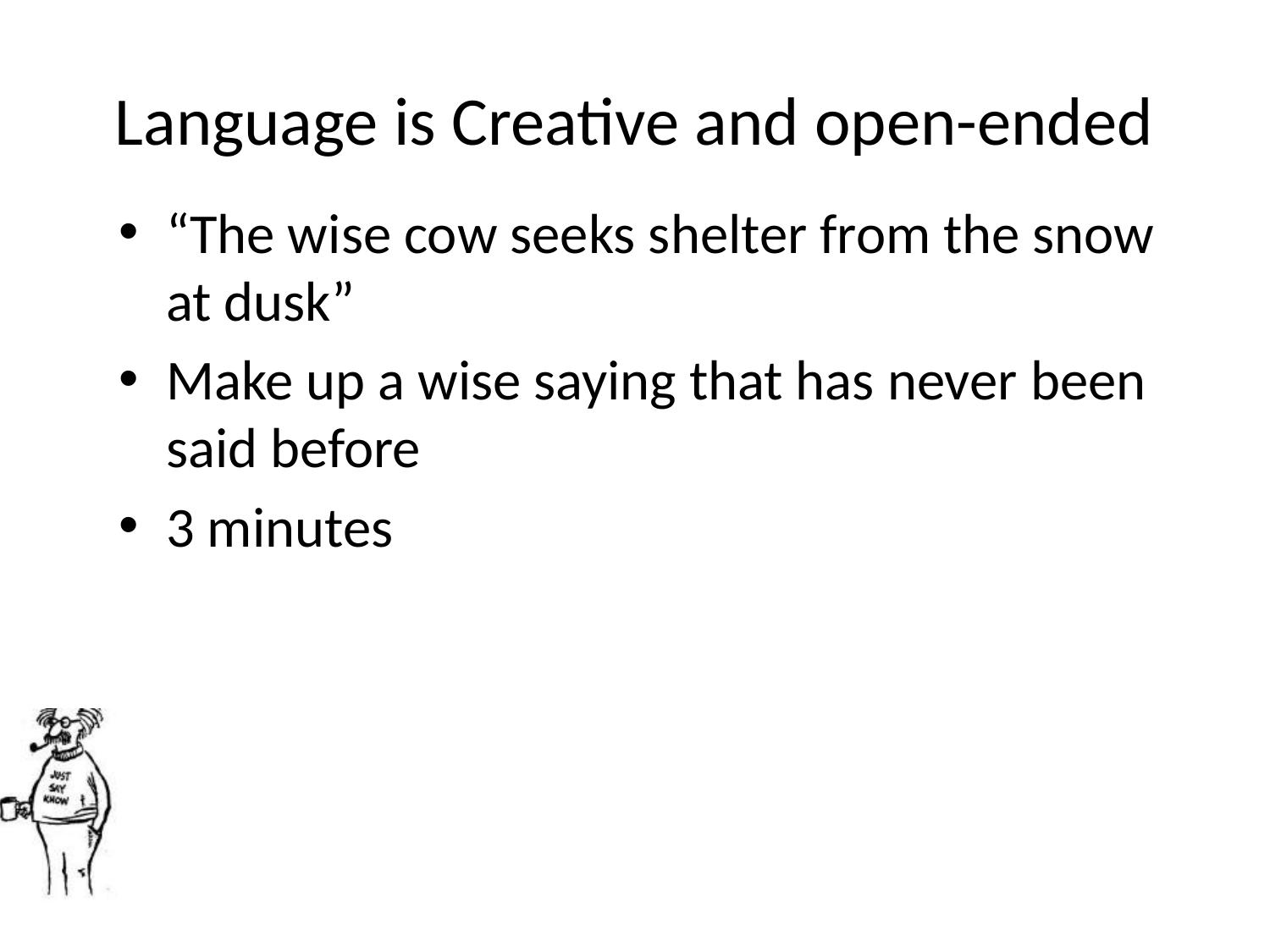

# Language is Creative and open-ended
“The wise cow seeks shelter from the snow at dusk”
Make up a wise saying that has never been said before
3 minutes